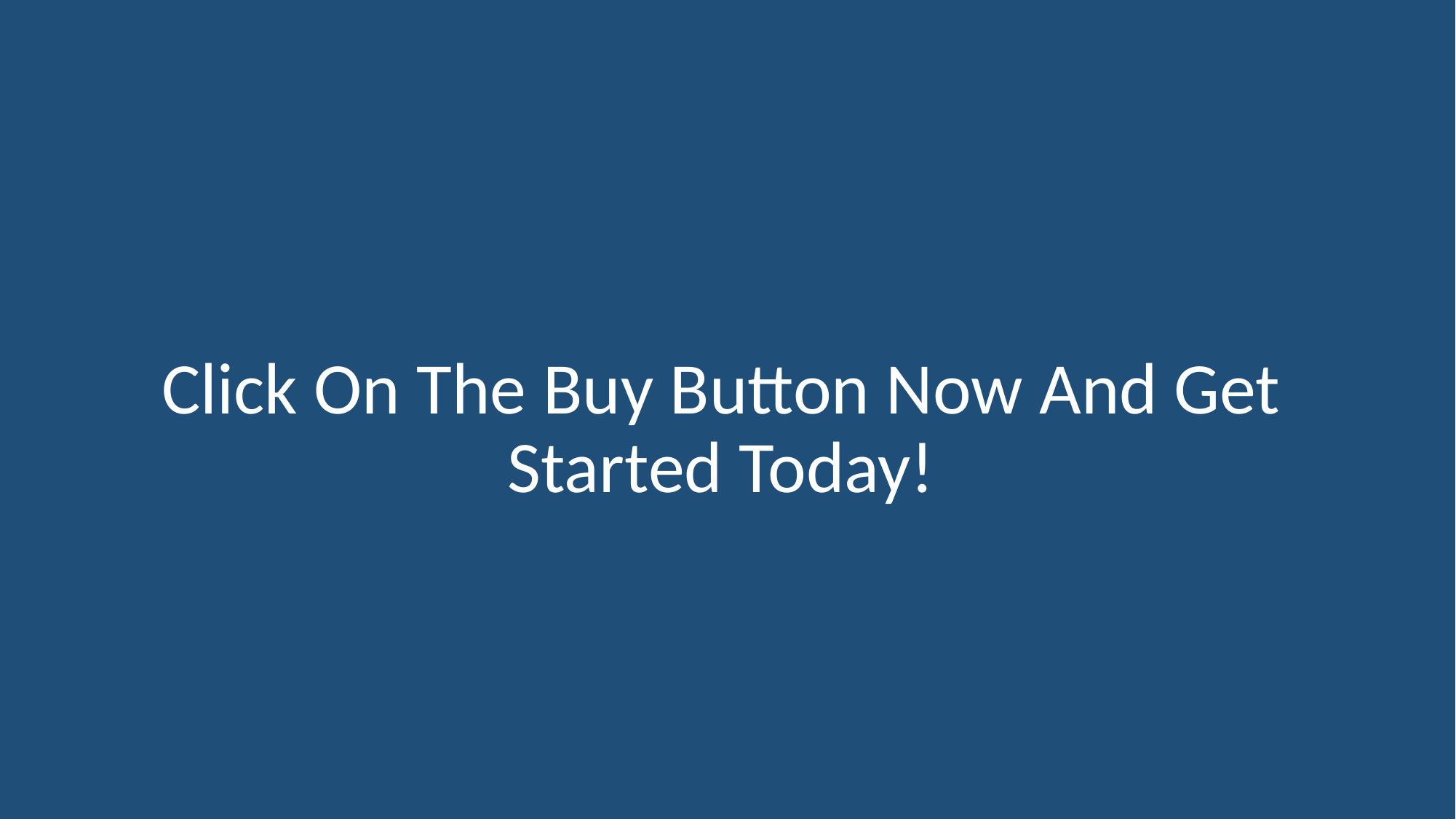

Click On The Buy Button Now And Get Started Today!